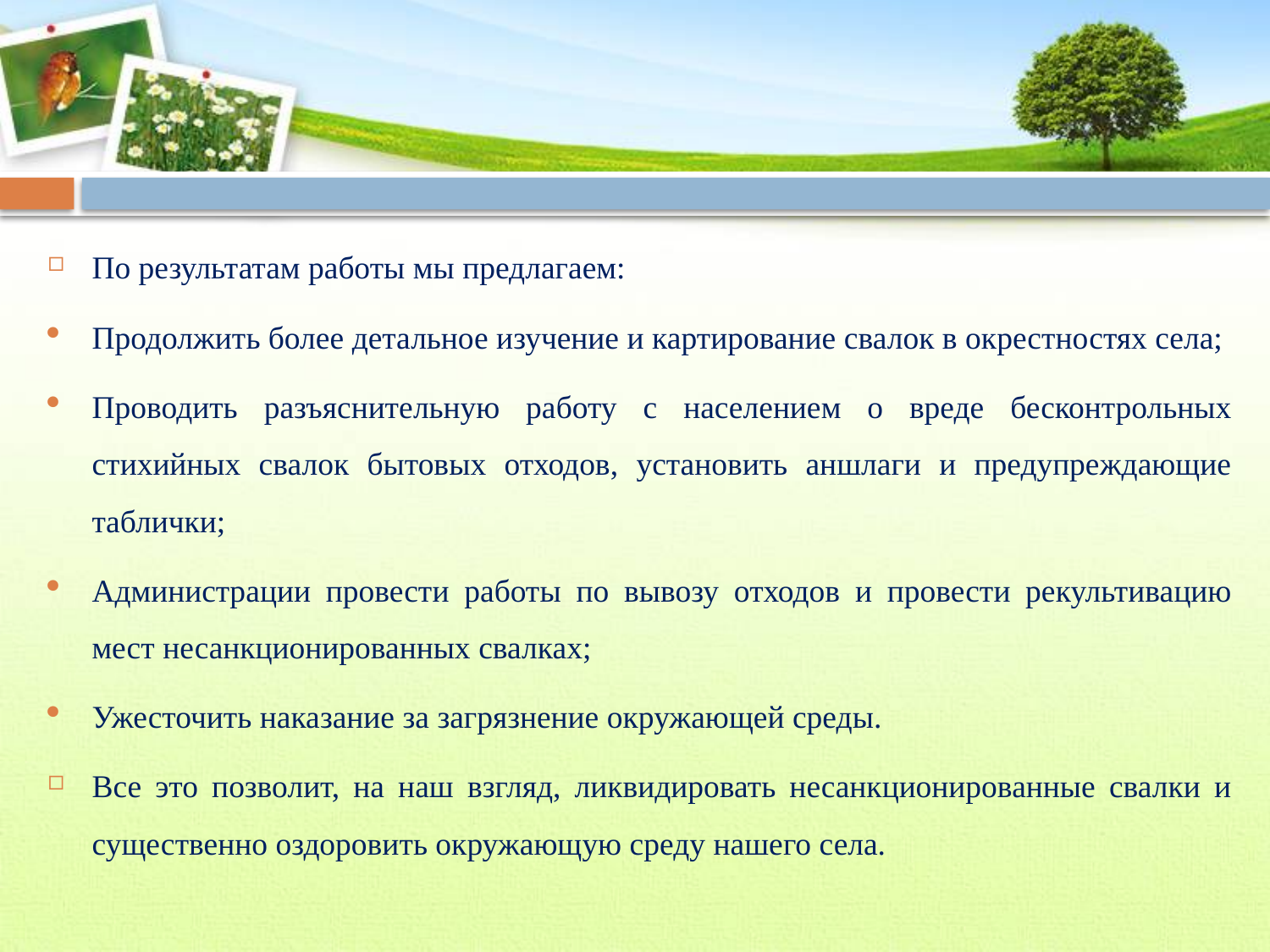

#
По результатам работы мы предлагаем:
Продолжить более детальное изучение и картирование свалок в окрестностях села;
Проводить разъяснительную работу с населением о вреде бесконтрольных стихийных свалок бытовых отходов, установить аншлаги и предупреждающие таблички;
Администрации провести работы по вывозу отходов и провести рекультивацию мест несанкционированных свалках;
Ужесточить наказание за загрязнение окружающей среды.
Все это позволит, на наш взгляд, ликвидировать несанкционированные свалки и существенно оздоровить окружающую среду нашего села.